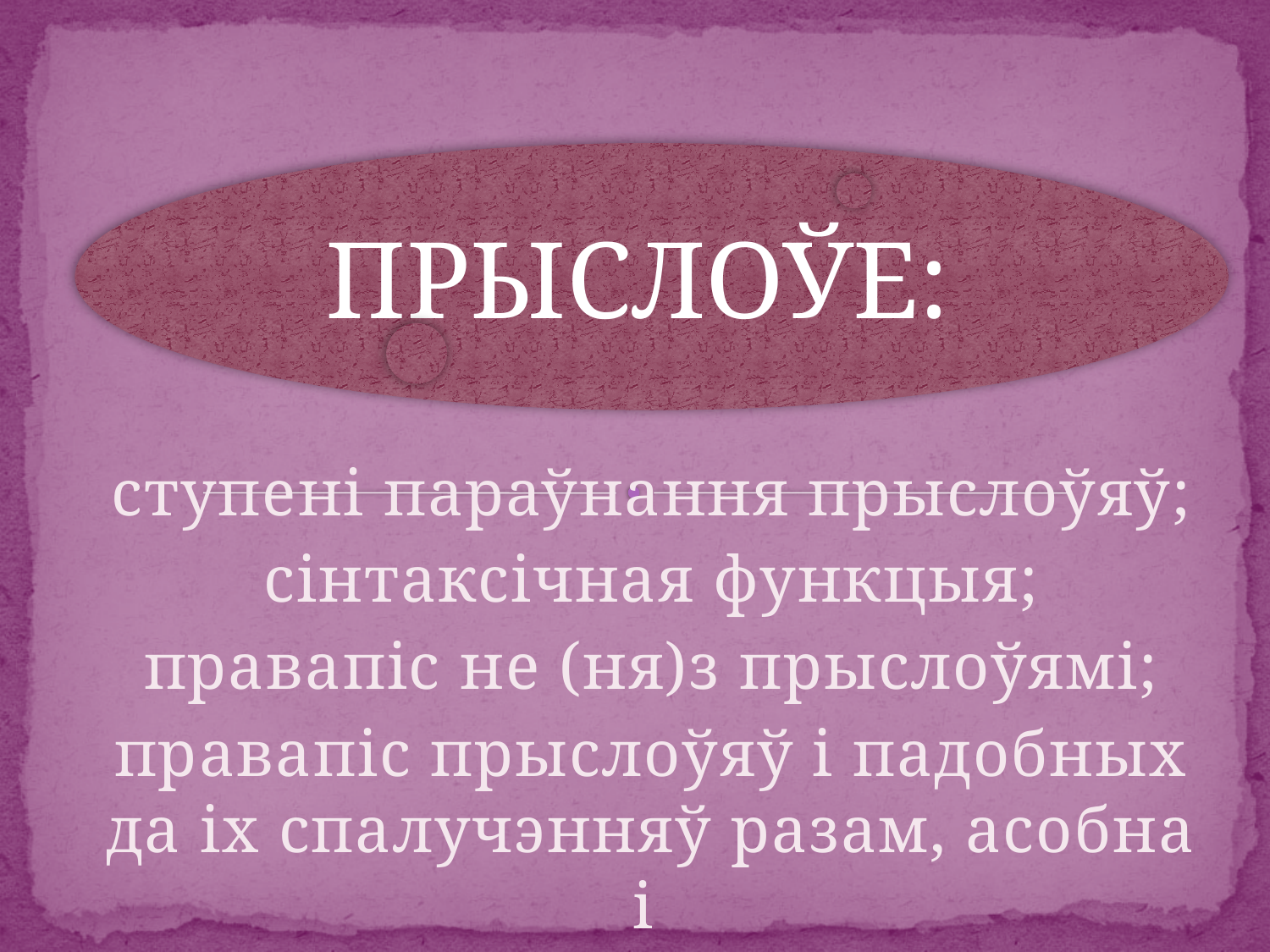

ПРЫСЛОЎЕ:

ступені параўнання прыслоўяў;
сінтаксічная функцыя;
правапіс не (ня)з прыслоўямі;
правапіс прыслоўяў і падобных да іх спалучэнняў разам, асобна і
праз злучок»